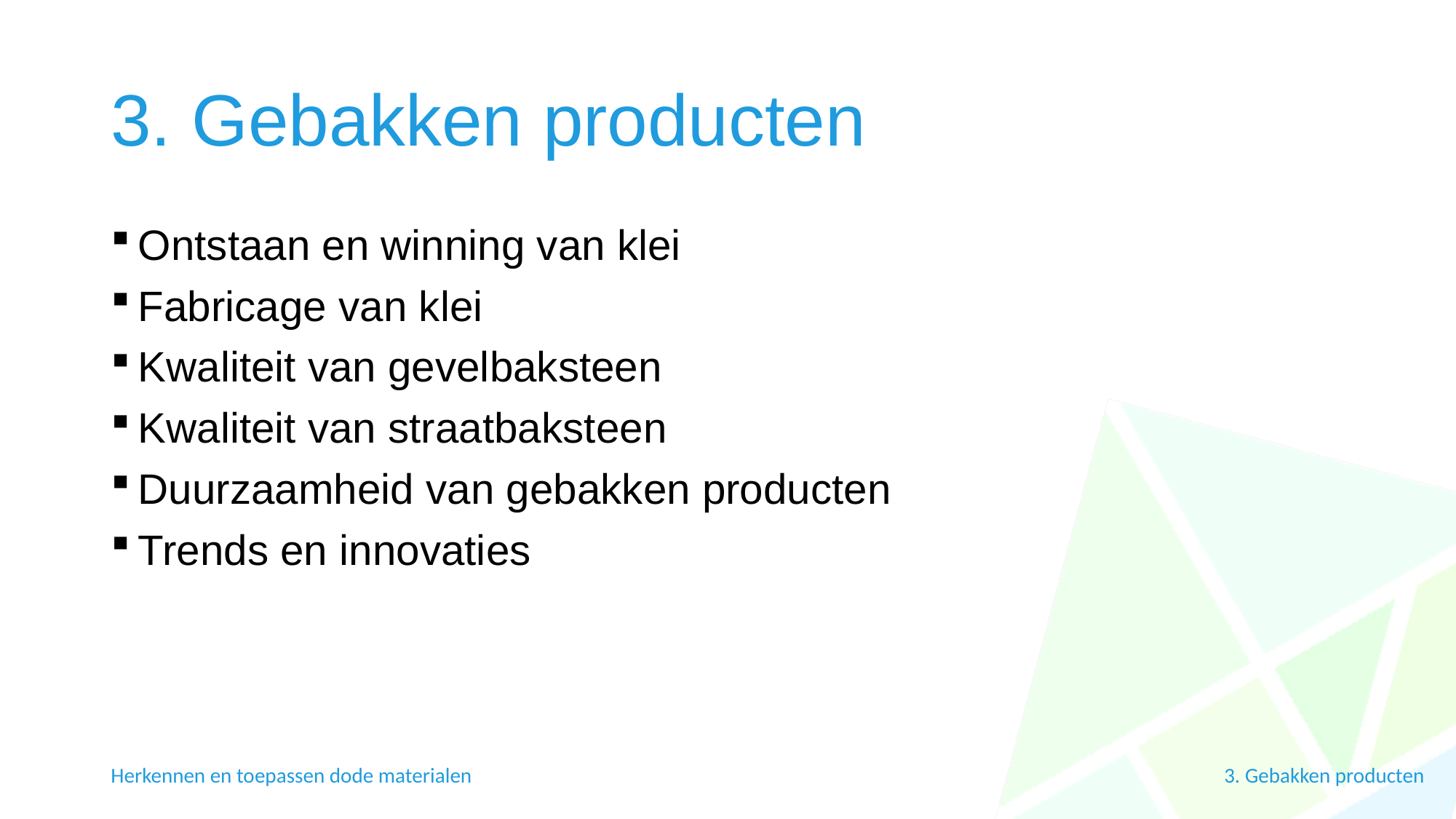

# 3. Gebakken producten
Ontstaan en winning van klei
Fabricage van klei
Kwaliteit van gevelbaksteen
Kwaliteit van straatbaksteen
Duurzaamheid van gebakken producten
Trends en innovaties

Herkennen en toepassen dode materialen
3. Gebakken producten